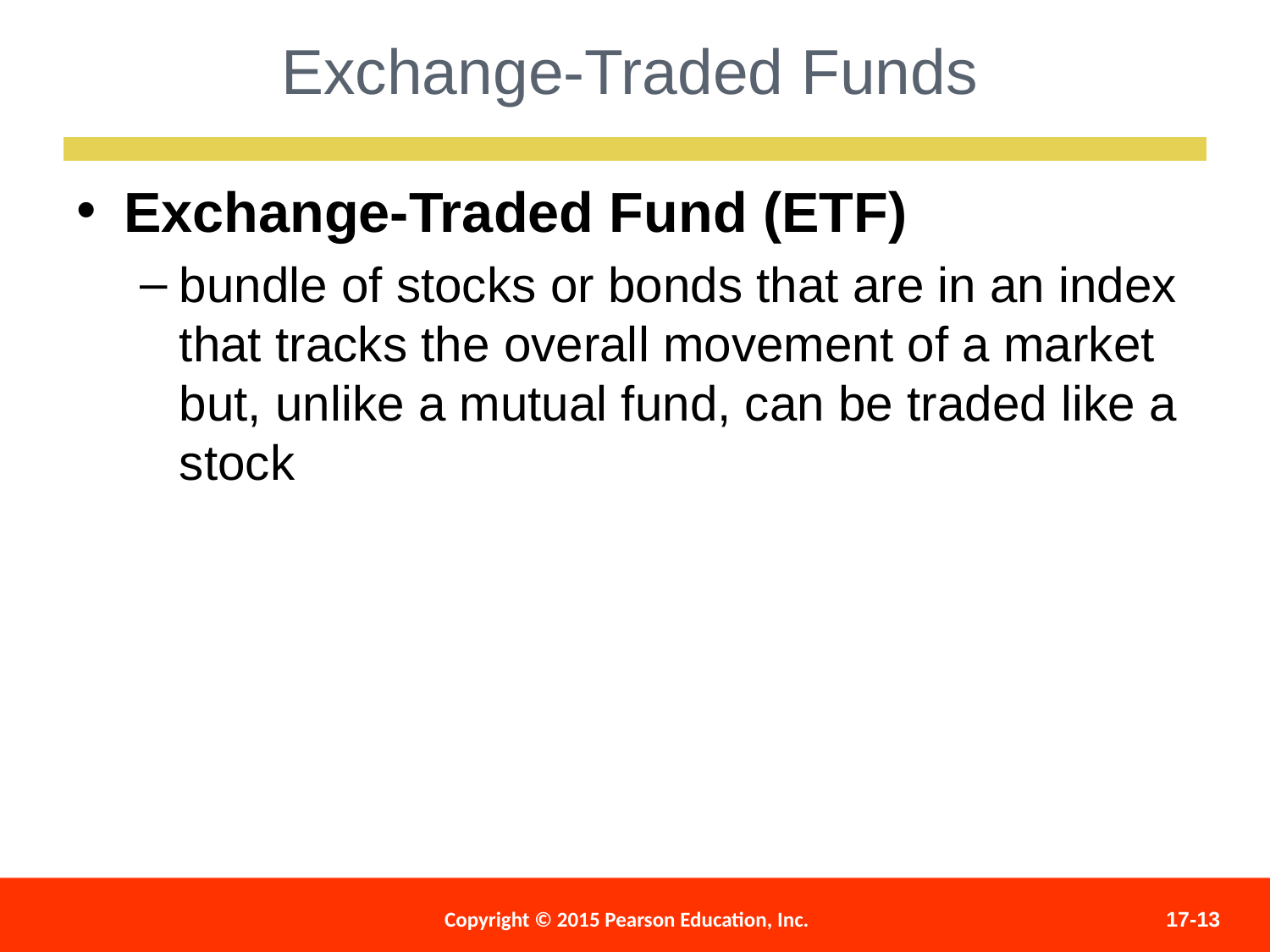

Exchange-Traded Funds
Exchange-Traded Fund (ETF)
bundle of stocks or bonds that are in an index that tracks the overall movement of a market but, unlike a mutual fund, can be traded like a stock